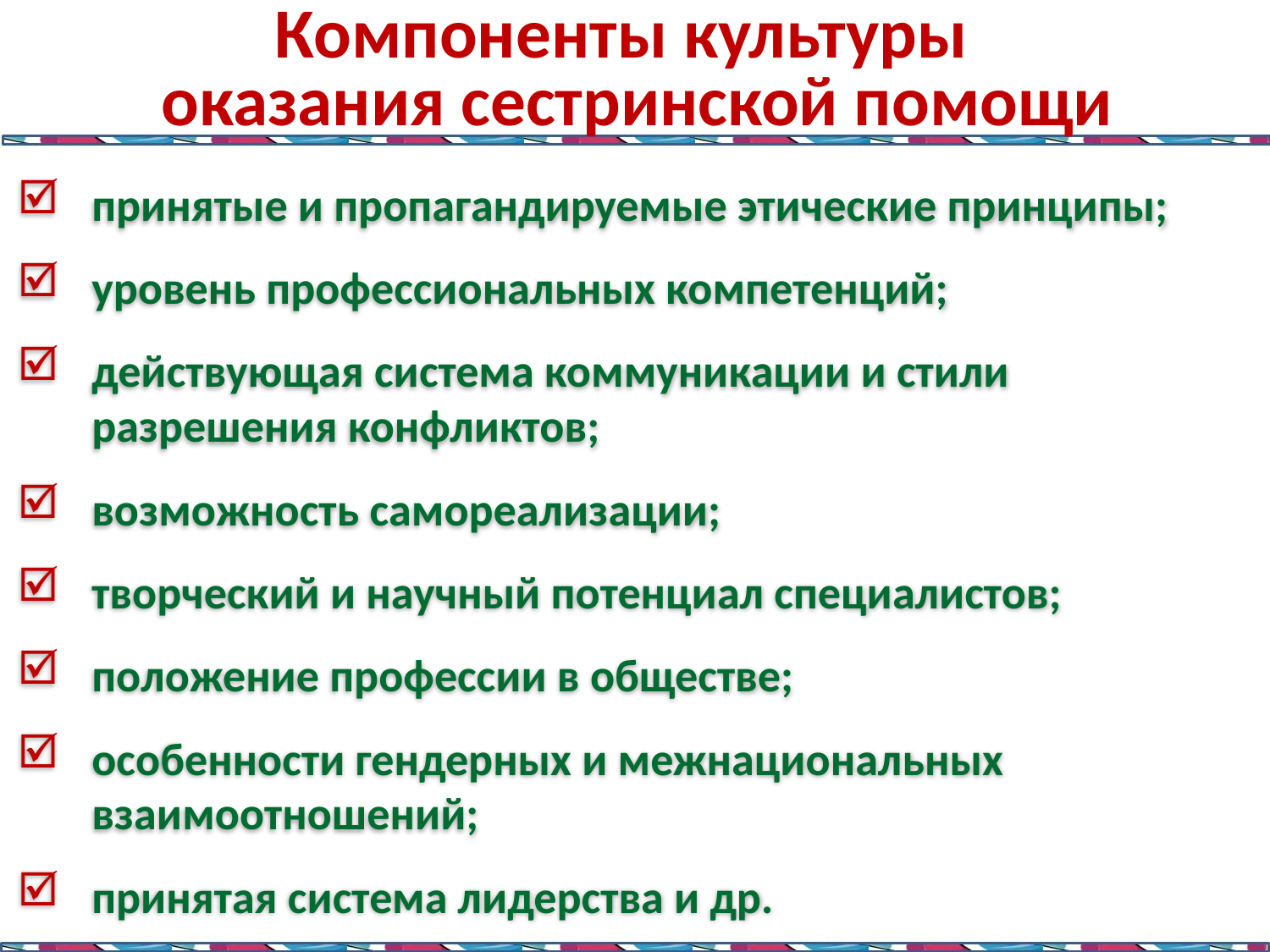

Компоненты культуры
оказания сестринской помощи
принятые и пропагандируемые этические принципы;
уровень профессиональных компетенций;
действующая система коммуникации и стили разрешения конфликтов;
возможность самореализации;
творческий и научный потенциал специалистов;
положение профессии в обществе;
особенности гендерных и межнациональных взаимоотношений;
принятая система лидерства и др.